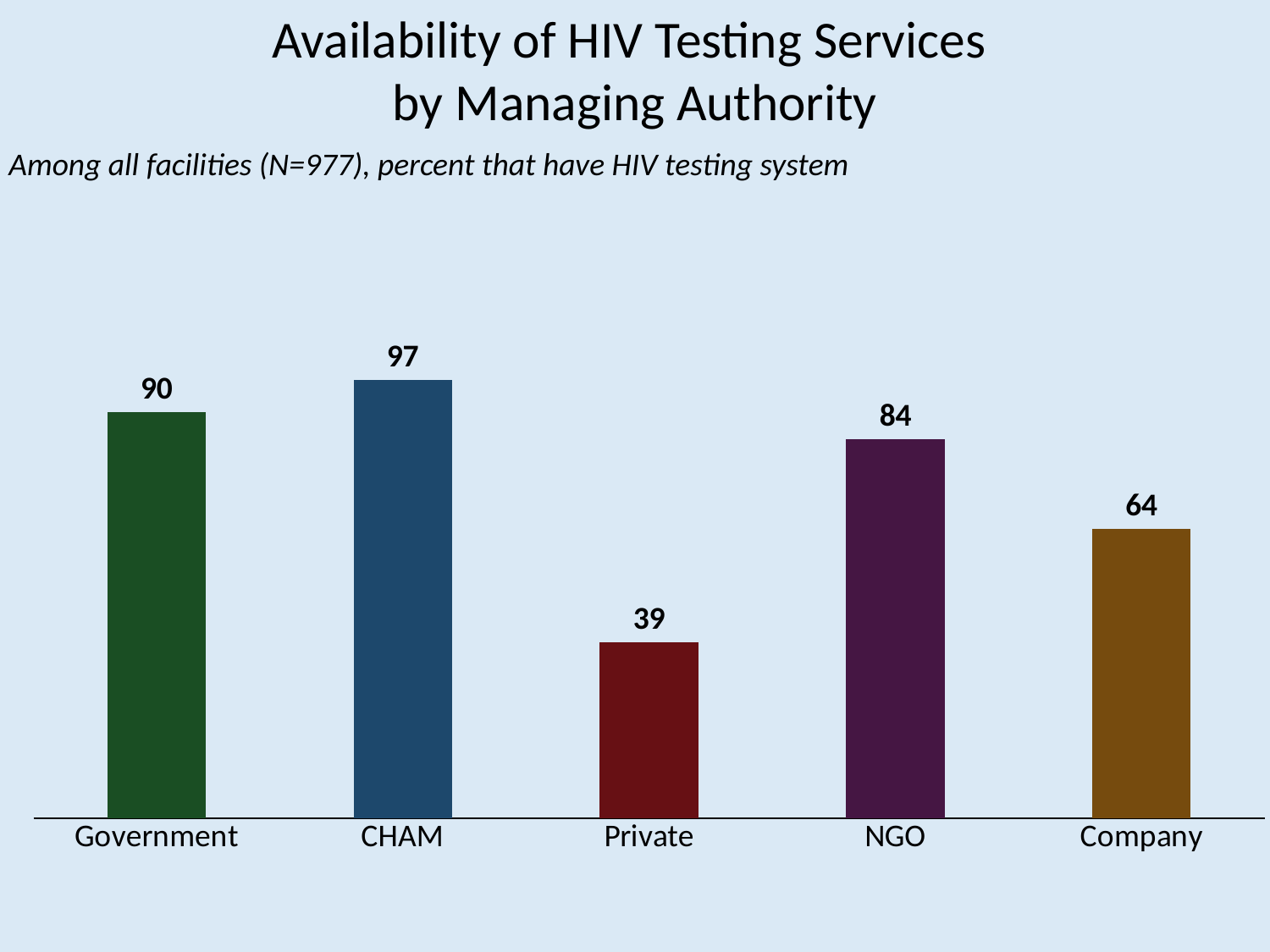

Availability of HIV Testing Services
by Managing Authority
Among all facilities (N=977), percent that have HIV testing system

### Chart

| Category | HIV testing system |
|---|---|
| Government | 90.0 |
| CHAM | 97.0 |
| Private | 39.0 |
| NGO | 84.0 |
| Company | 64.0 |